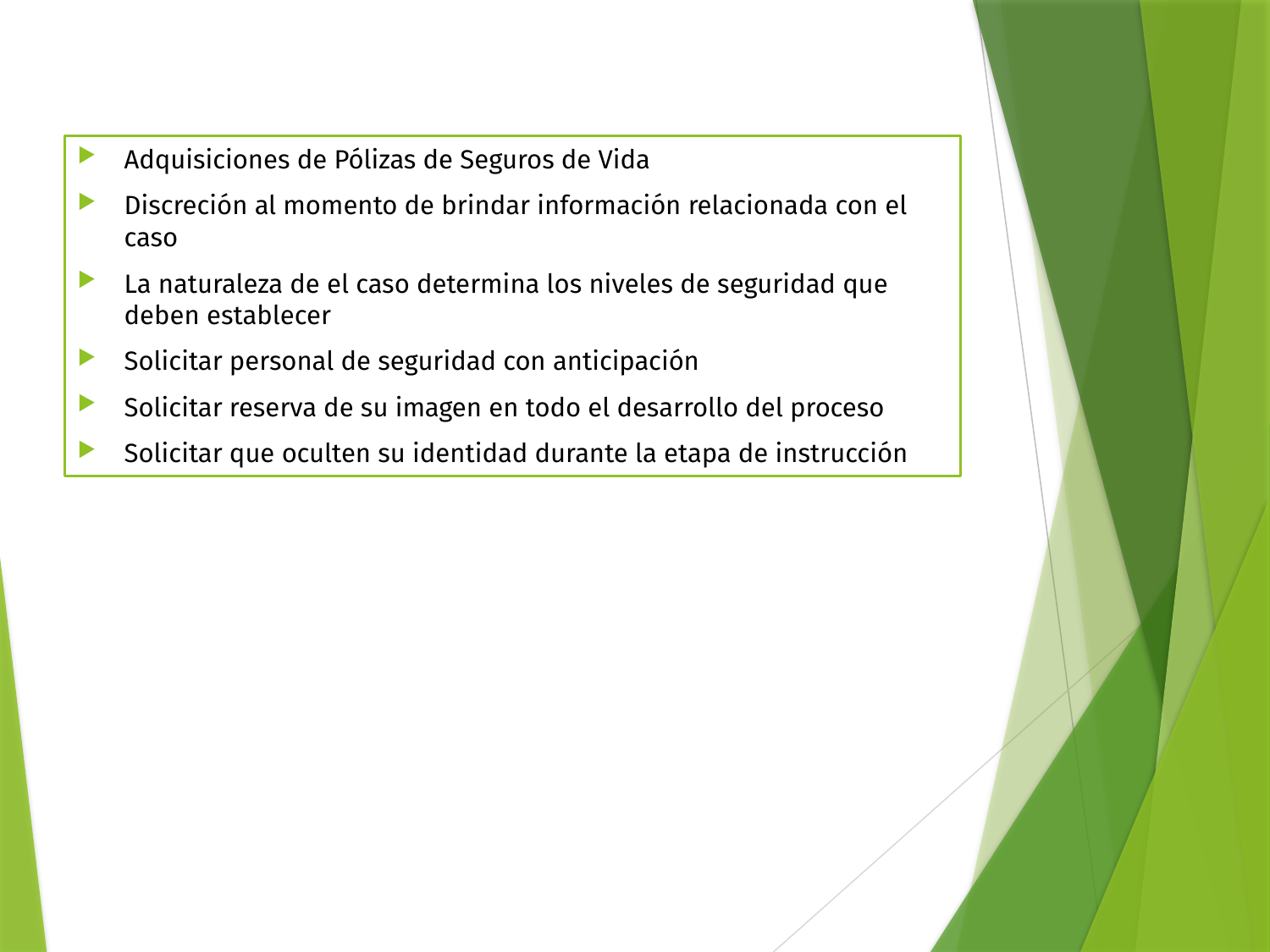

Adquisiciones de Pólizas de Seguros de Vida
Discreción al momento de brindar información relacionada con el caso
La naturaleza de el caso determina los niveles de seguridad que deben establecer
Solicitar personal de seguridad con anticipación
Solicitar reserva de su imagen en todo el desarrollo del proceso
Solicitar que oculten su identidad durante la etapa de instrucción